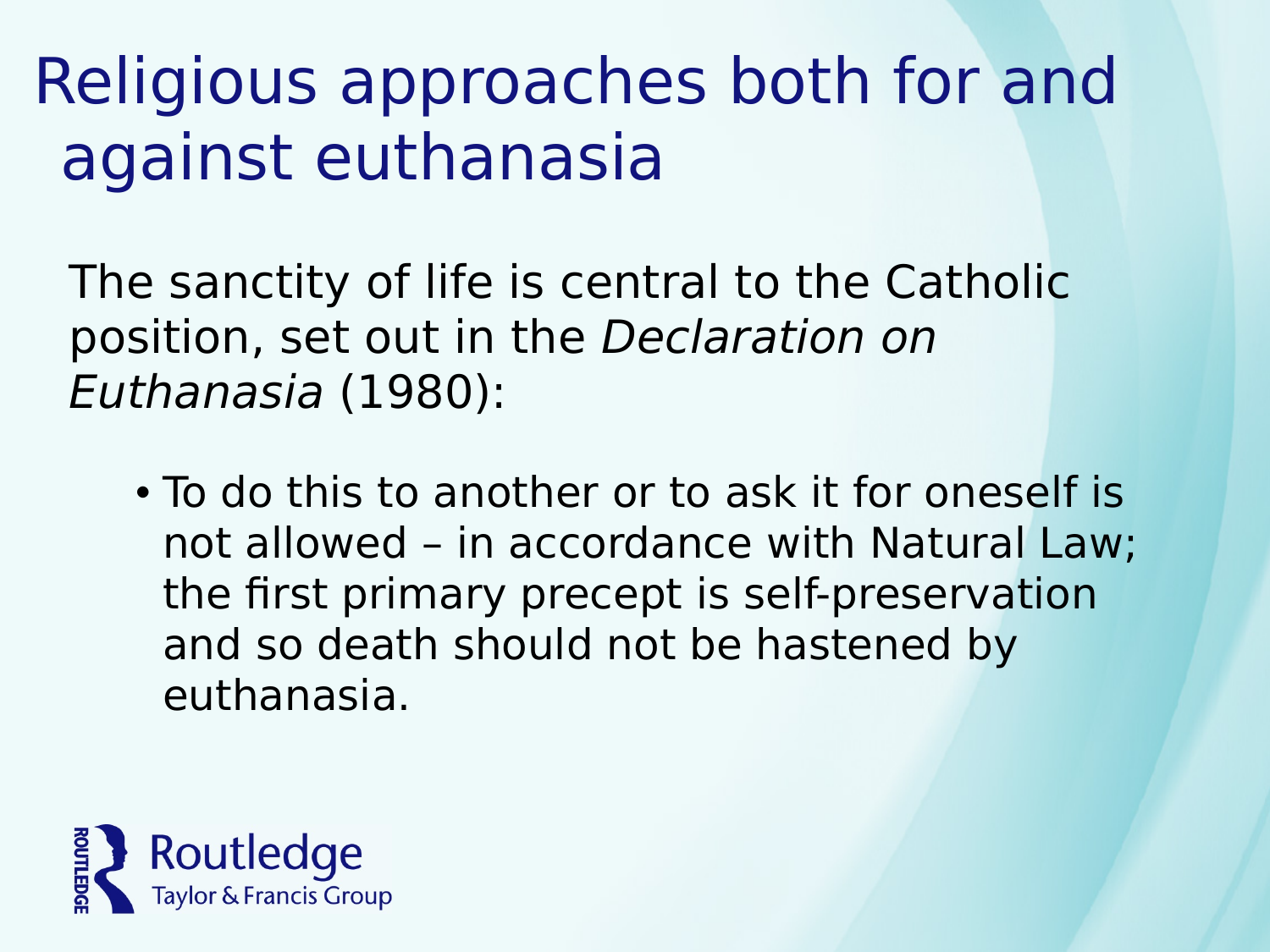

# Religious approaches both for and against euthanasia
The sanctity of life is central to the Catholic position, set out in the Declaration on Euthanasia (1980):

To do this to another or to ask it for oneself is not allowed – in accordance with Natural Law; the first primary precept is self-preservation and so death should not be hastened by euthanasia.